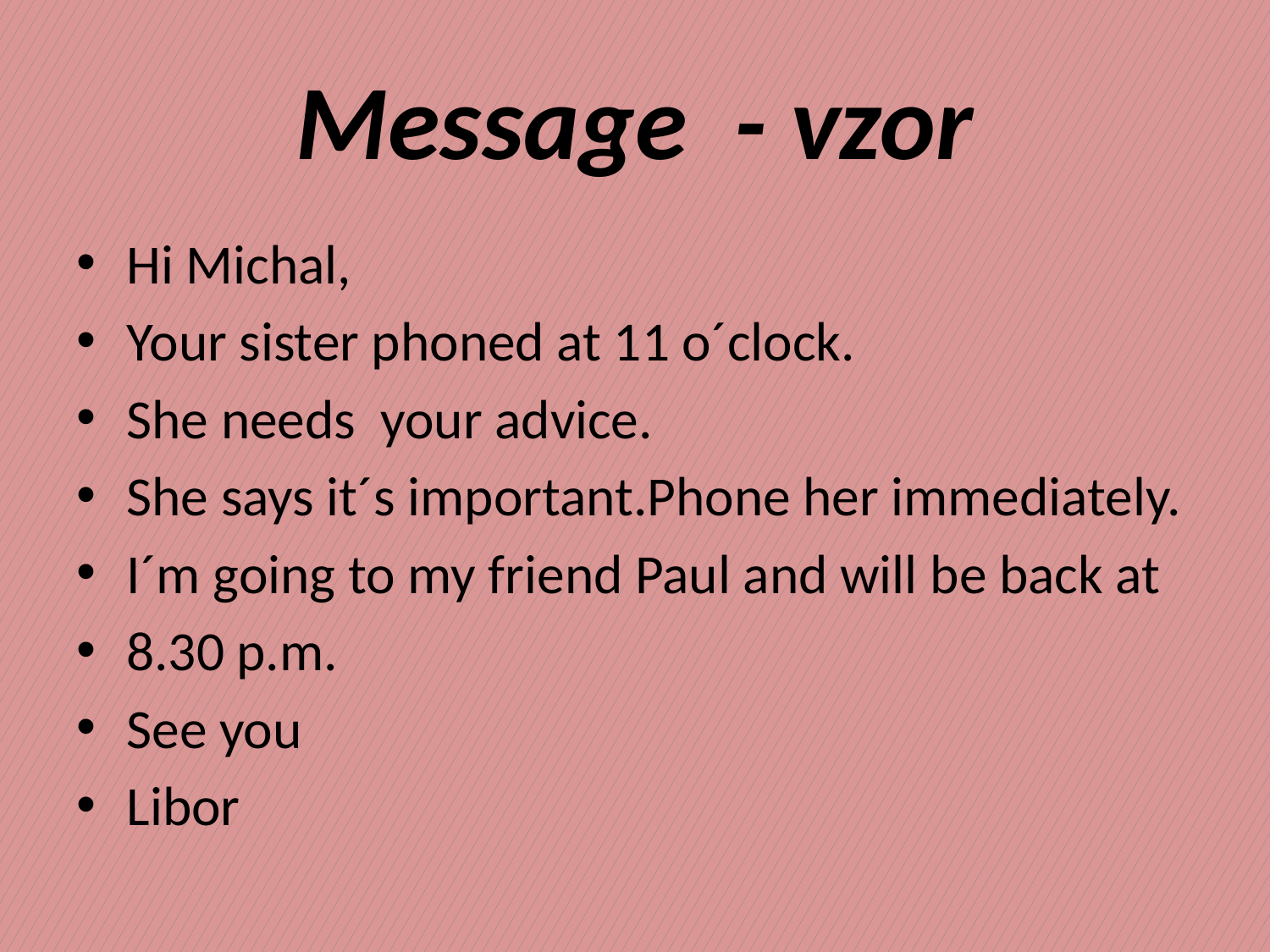

# Message  - vzor
Hi Michal,
Your sister phoned at 11 o´clock.
She needs  your advice.
She says it´s important.Phone her immediately.
I´m going to my friend Paul and will be back at
8.30 p.m.
See you
Libor